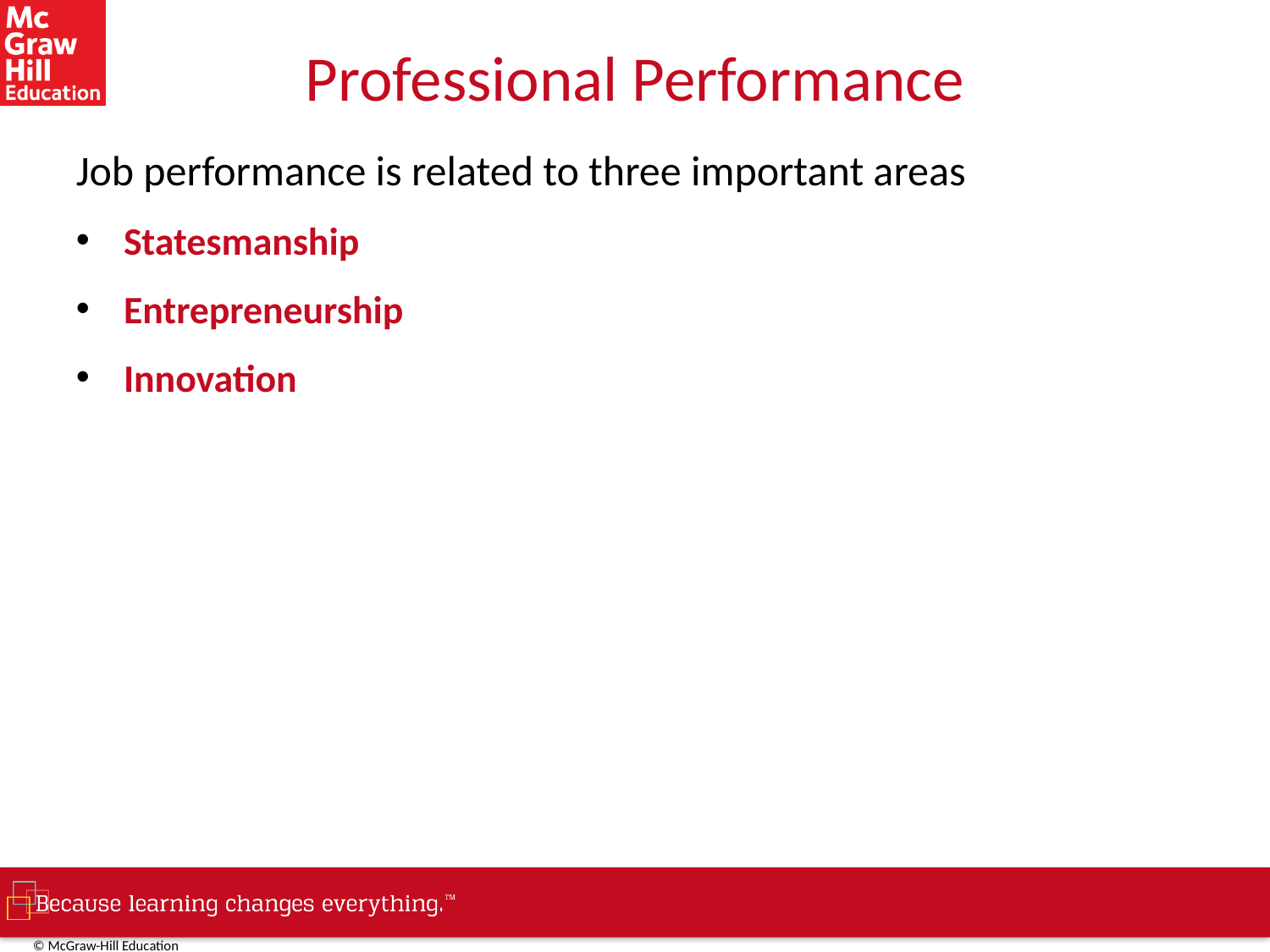

# Professional Performance
Job performance is related to three important areas
Statesmanship
Entrepreneurship
Innovation